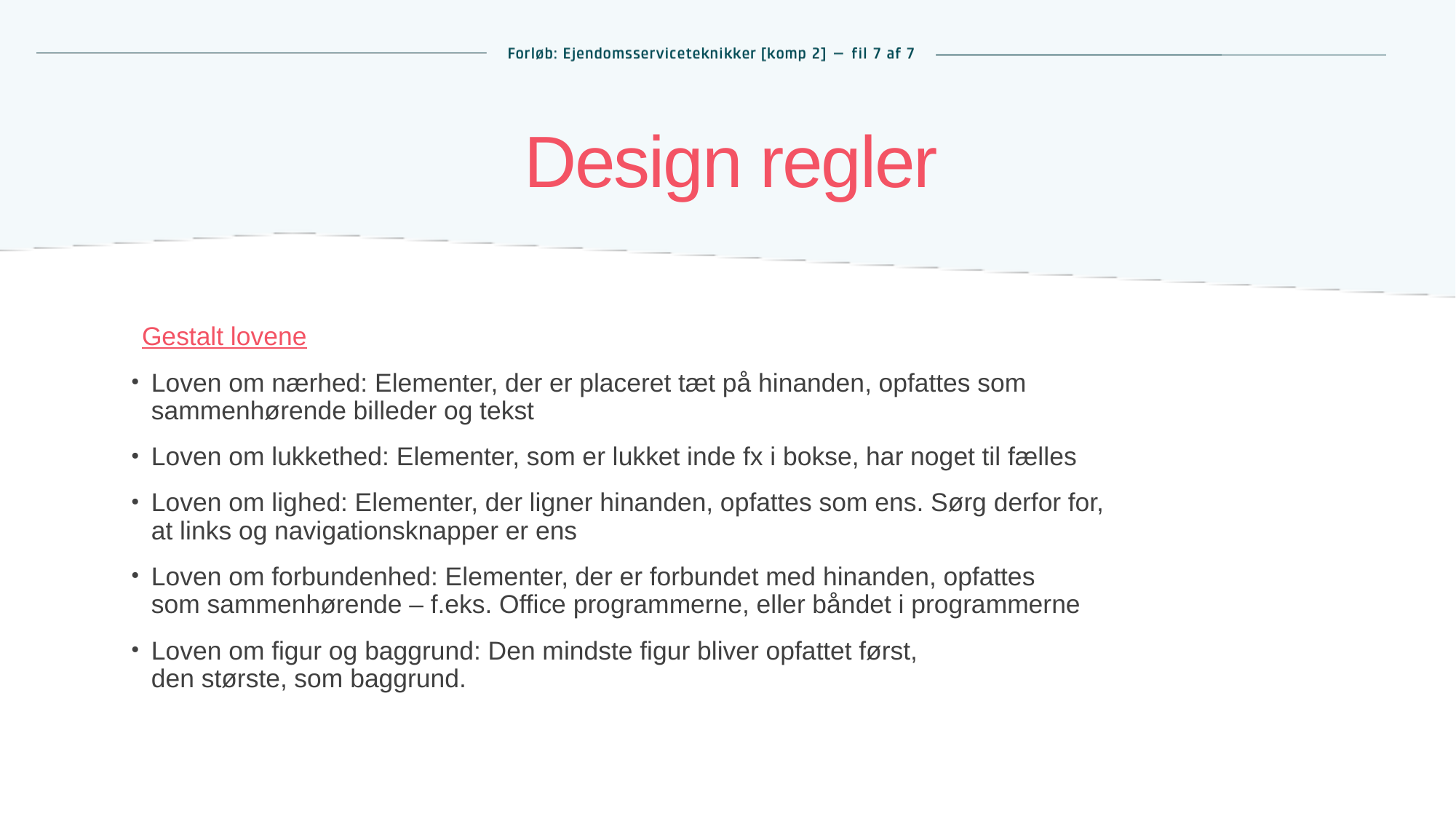

# Design regler
Gestalt lovene
Loven om nærhed: Elementer, der er placeret tæt på hinanden, opfattes som
sammenhørende billeder og tekst
Loven om lukkethed: Elementer, som er lukket inde fx i bokse, har noget til fælles
Loven om lighed: Elementer, der ligner hinanden, opfattes som ens. Sørg derfor for,
at links og navigationsknapper er ens
Loven om forbundenhed: Elementer, der er forbundet med hinanden, opfattes
som sammenhørende – f.eks. Office programmerne, eller båndet i programmerne
Loven om figur og baggrund: Den mindste figur bliver opfattet først,
den største, som baggrund.